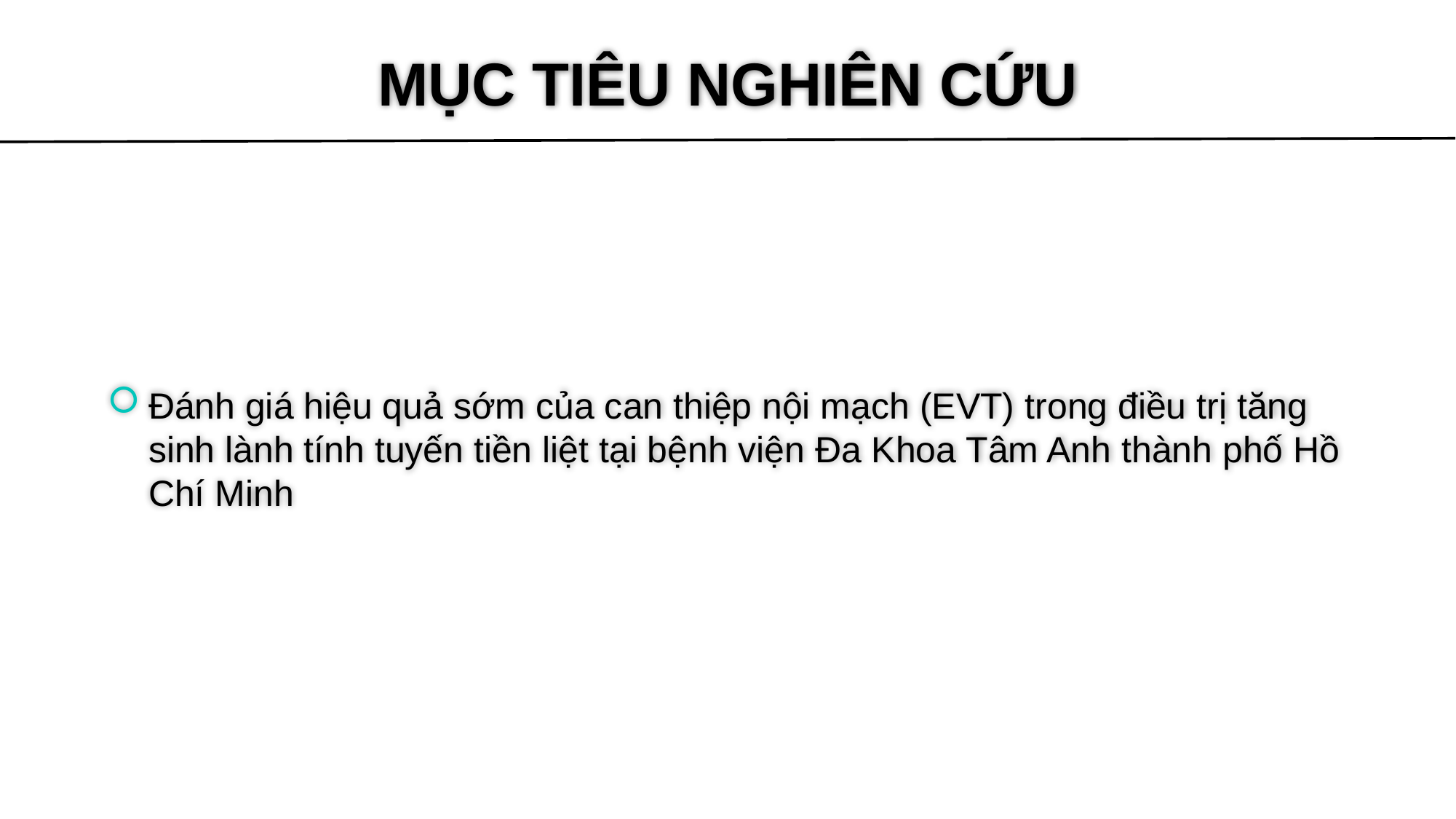

# MỤC TIÊU NGHIÊN CỨU
Đánh giá hiệu quả sớm của can thiệp nội mạch (EVT) trong điều trị tăng sinh lành tính tuyến tiền liệt tại bệnh viện Đa Khoa Tâm Anh thành phố Hồ Chí Minh